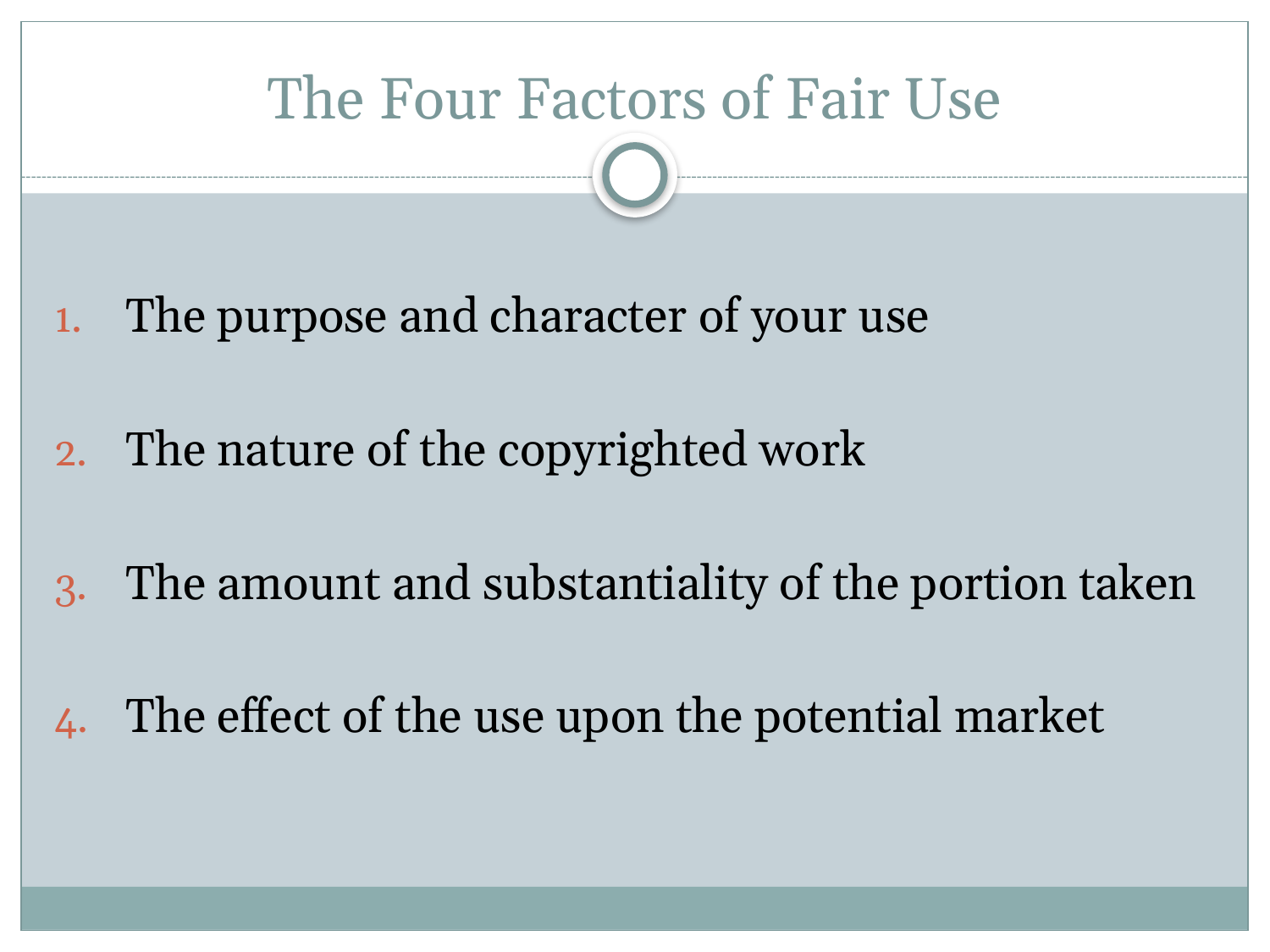

# The Four Factors of Fair Use

The purpose and character of your use

The nature of the copyrighted work

The amount and substantiality of the portion taken

The effect of the use upon the potential market